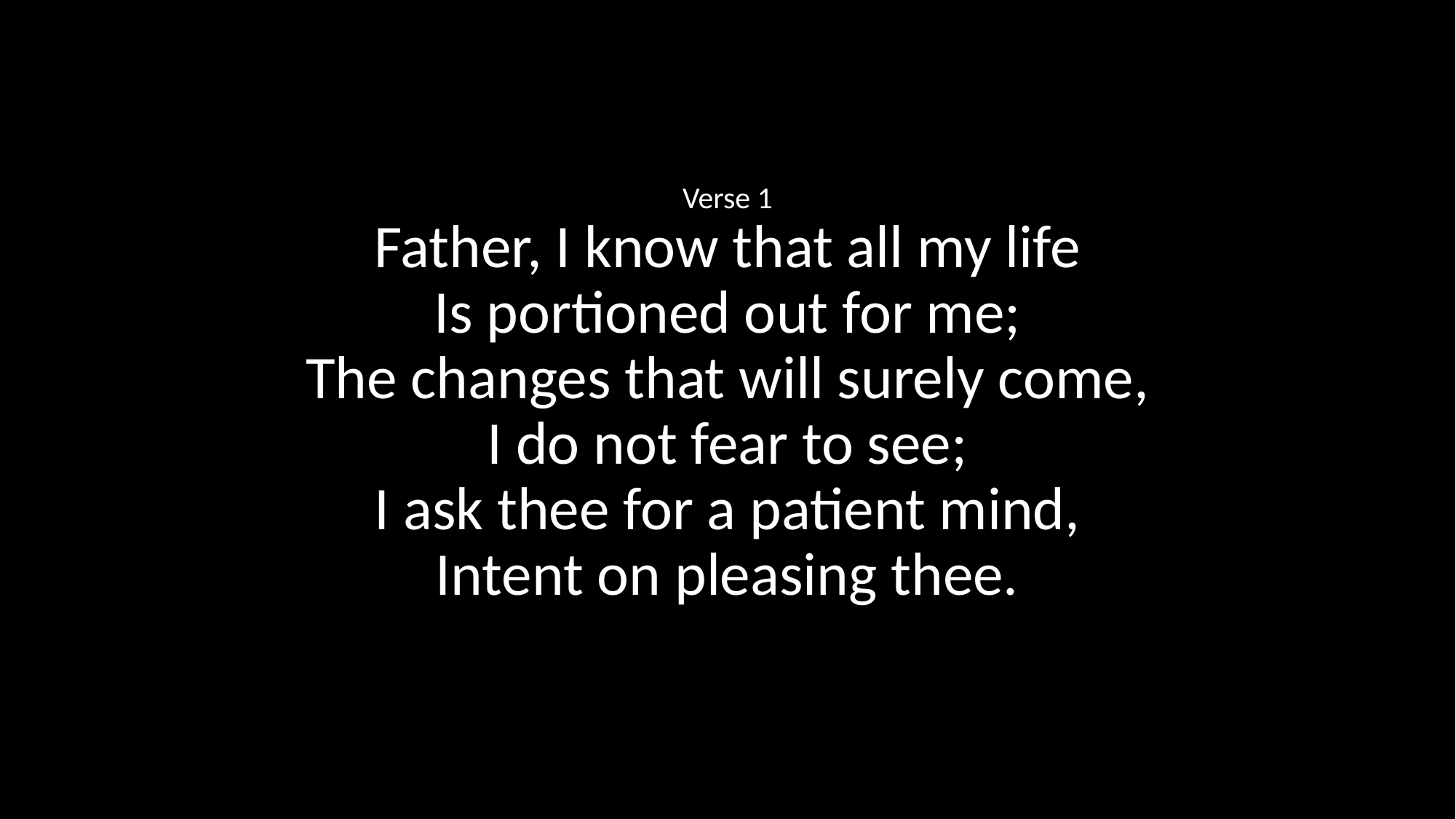

Verse 1
Father, I know that all my life
Is portioned out for me;
The changes that will surely come,
I do not fear to see;
I ask thee for a patient mind,
Intent on pleasing thee.